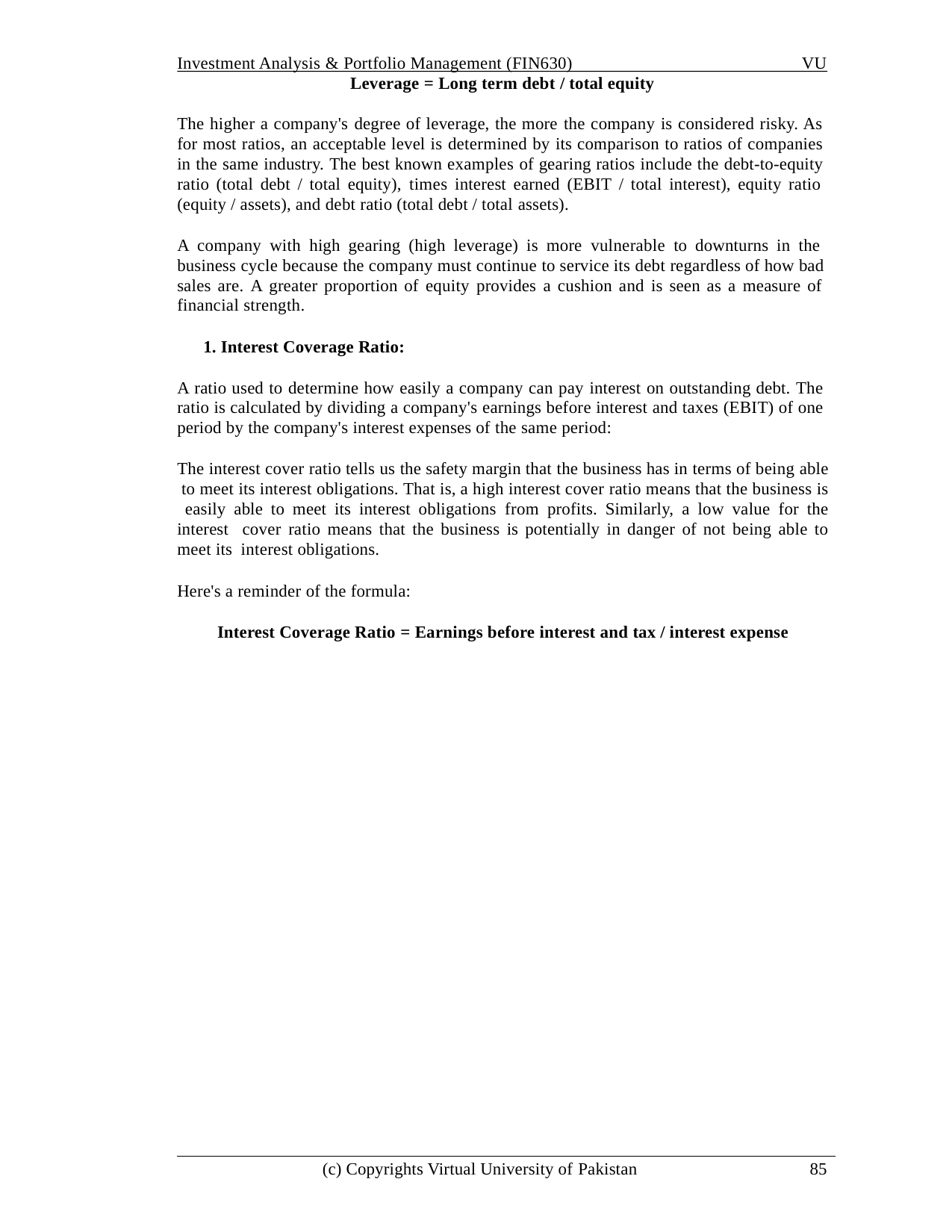

Investment Analysis & Portfolio Management (FIN630)
VU
Leverage = Long term debt / total equity

The higher a company's degree of leverage, the more the company is considered risky. As  for most ratios, an acceptable level is determined by its comparison to ratios of companies  in the same industry. The best known examples of gearing ratios include the debt-to-equity  ratio (total debt / total equity), times interest earned (EBIT / total interest), equity ratio  (equity / assets), and debt ratio (total debt / total assets).

A company with high gearing (high leverage) is more vulnerable to downturns in the  business cycle because the company must continue to service its debt regardless of how bad  sales are. A greater proportion of equity provides a cushion and is seen as a measure of  financial strength.

1. Interest Coverage Ratio:

A ratio used to determine how easily a company can pay interest on outstanding debt. The  ratio is calculated by dividing a company's earnings before interest and taxes (EBIT) of one  period by the company's interest expenses of the same period:

The interest cover ratio tells us the safety margin that the business has in terms of being able  to meet its interest obligations. That is, a high interest cover ratio means that the business is  easily able to meet its interest obligations from profits. Similarly, a low value for the interest  cover ratio means that the business is potentially in danger of not being able to meet its  interest obligations.

Here's a reminder of the formula:

Interest Coverage Ratio = Earnings before interest and tax / interest expense

(c) Copyrights Virtual University of Pakistan
85